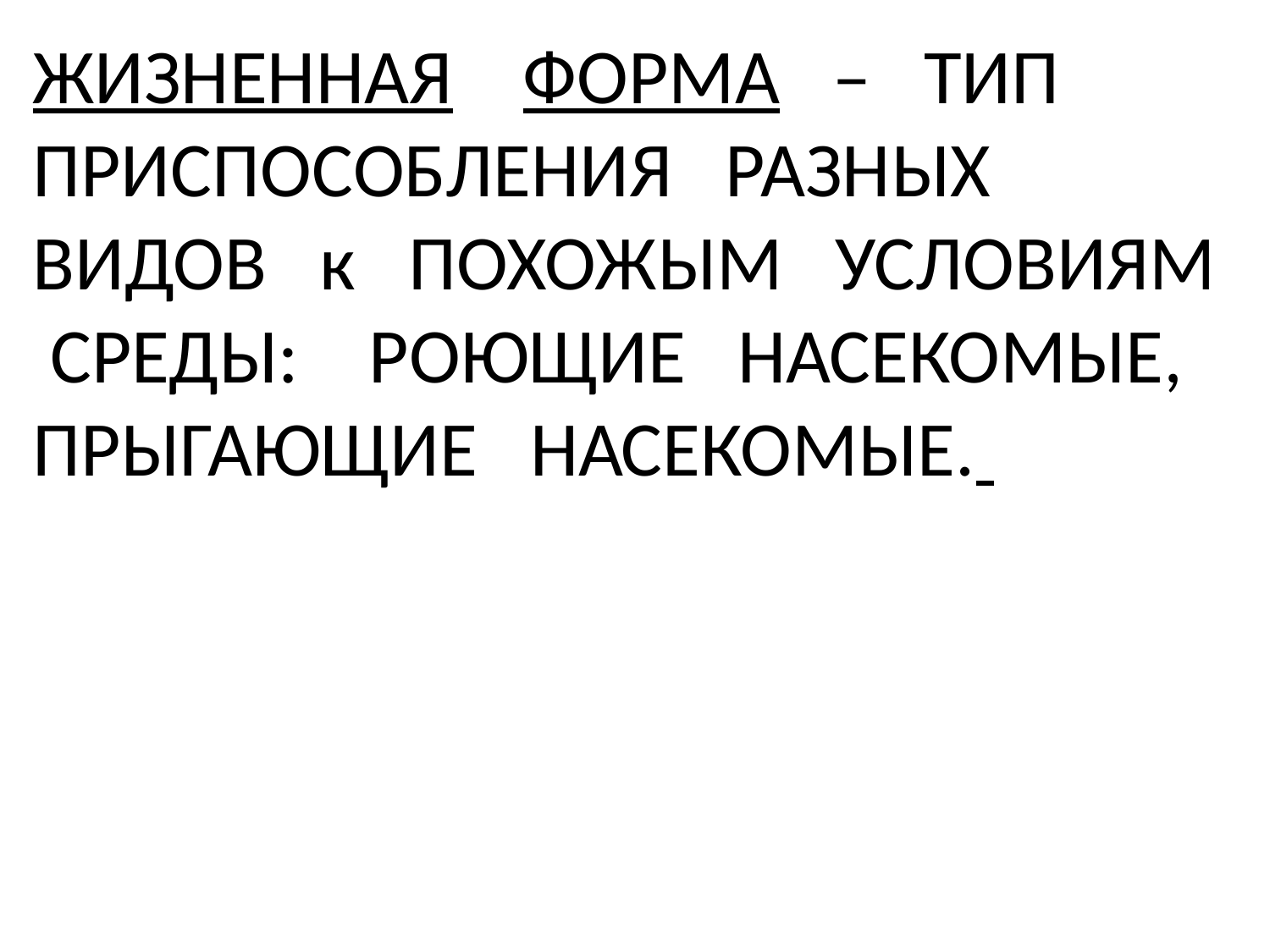

# ЖИЗНЕННАЯ    ФОРМА   –   ТИП   ПРИСПОСОБЛЕНИЯ   РАЗНЫХ   ВИДОВ   к   ПОХОЖЫМ   УСЛОВИЯМ   СРЕДЫ:    РОЮЩИЕ   НАСЕКОМЫЕ,   ПРЫГАЮЩИЕ   НАСЕКОМЫЕ.